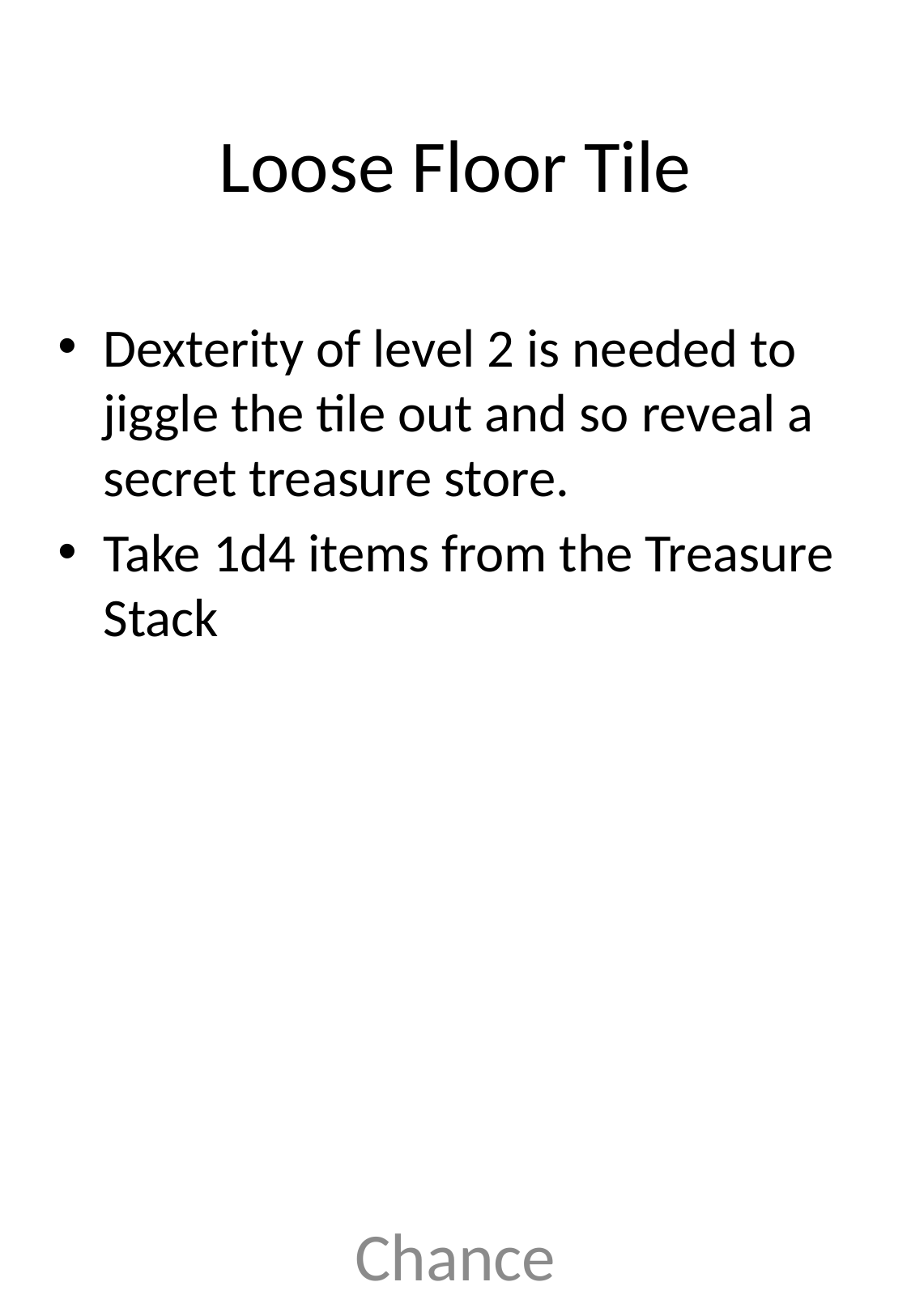

# Loose Floor Tile
Dexterity of level 2 is needed to jiggle the tile out and so reveal a secret treasure store.
Take 1d4 items from the Treasure Stack

Chance